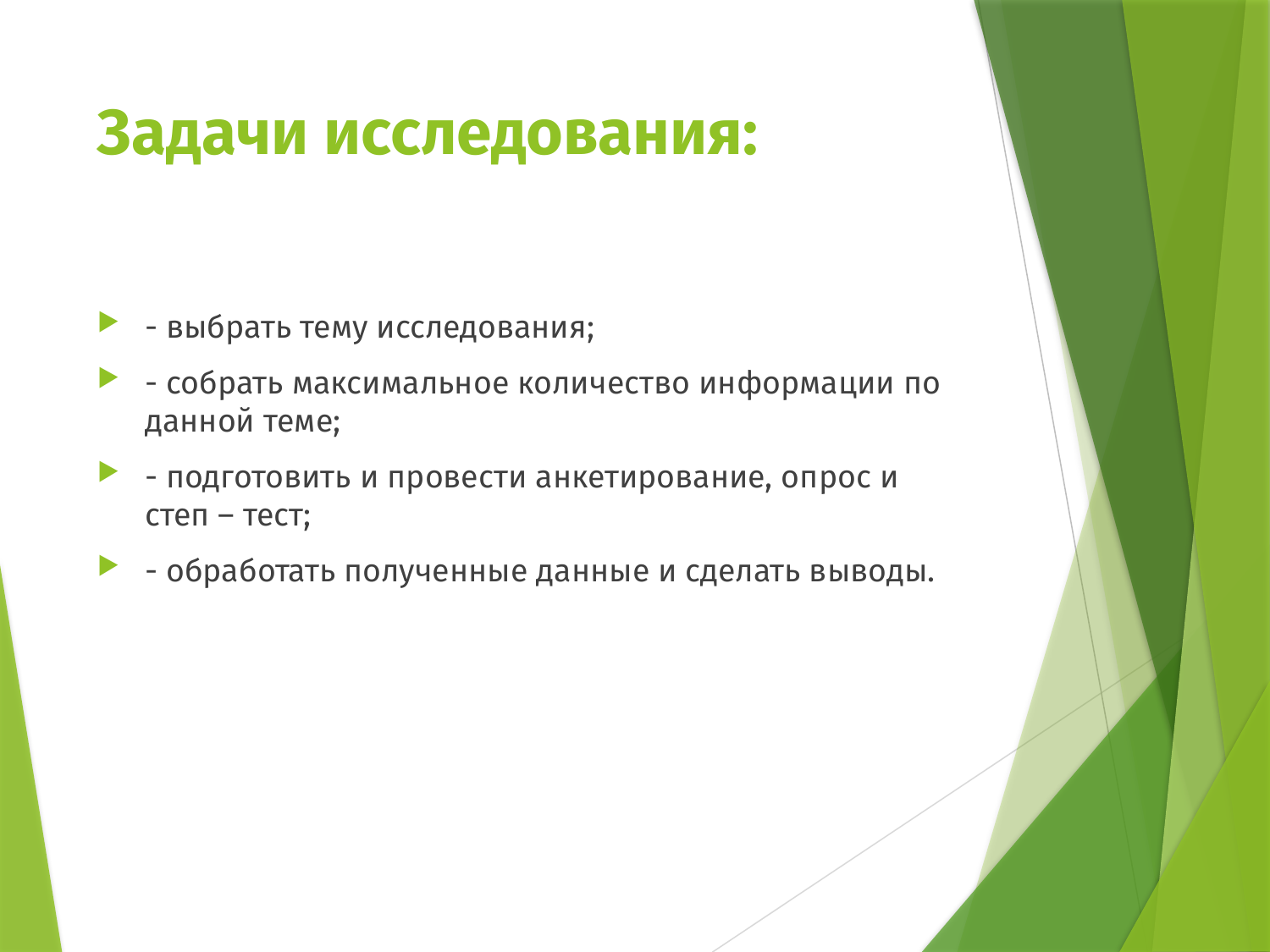

# Задачи исследования:
- выбрать тему исследования;
- собрать максимальное количество информации по данной теме;
- подготовить и провести анкетирование, опрос и степ – тест;
- обработать полученные данные и сделать выводы.